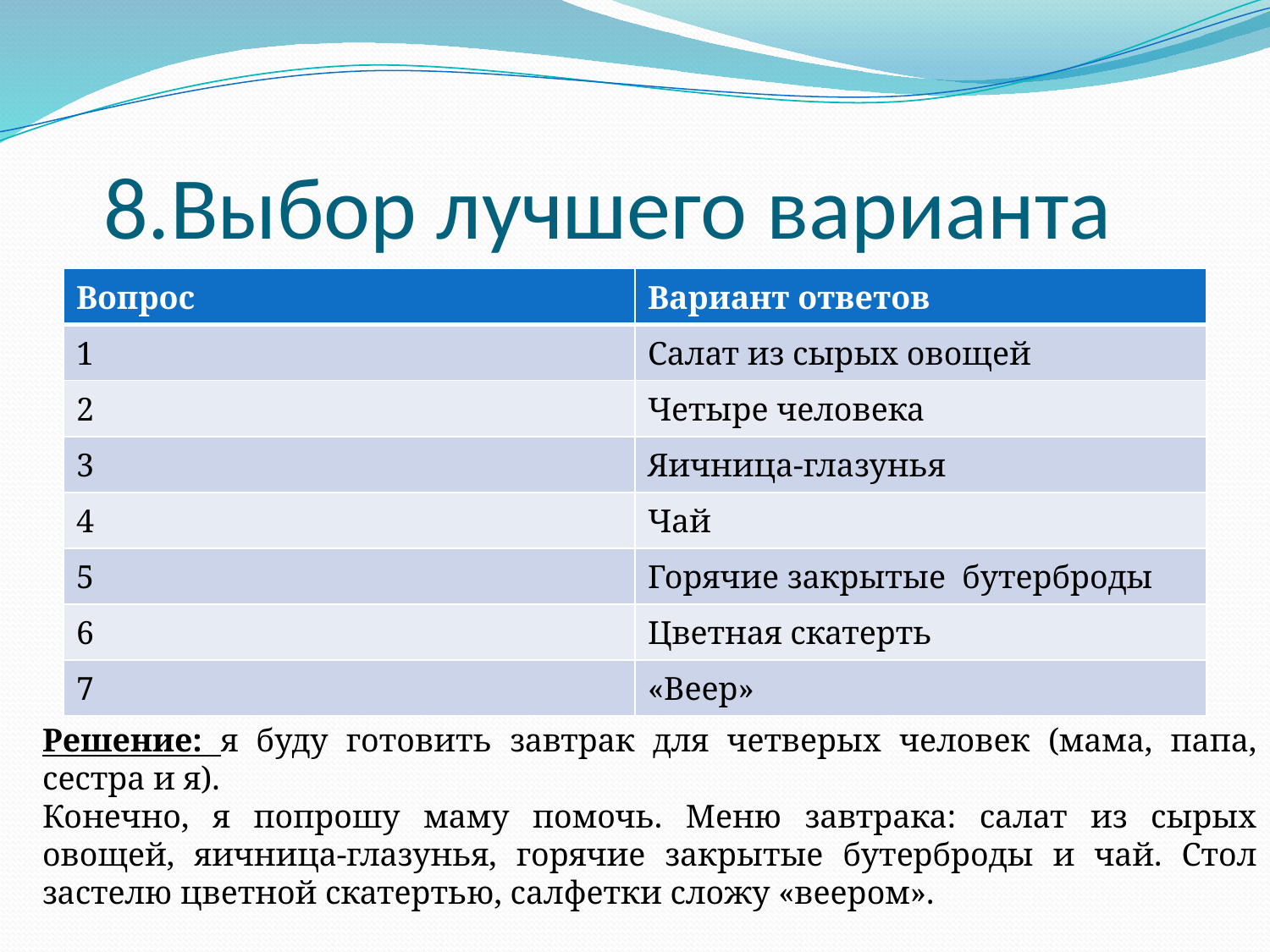

# 8.Выбор лучшего варианта
| Вопрос | Вариант ответов |
| --- | --- |
| 1 | Салат из сырых овощей |
| 2 | Четыре человека |
| 3 | Яичница-глазунья |
| 4 | Чай |
| 5 | Горячие закрытые бутерброды |
| 6 | Цветная скатерть |
| 7 | «Веер» |
Решение: я буду готовить завтрак для четверых человек (мама, папа, сестра и я).
Конечно, я попрошу маму помочь. Меню завтрака: салат из сырых овощей, яичница-глазунья, горячие закрытые бутерброды и чай. Стол застелю цветной скатертью, салфетки сложу «веером».